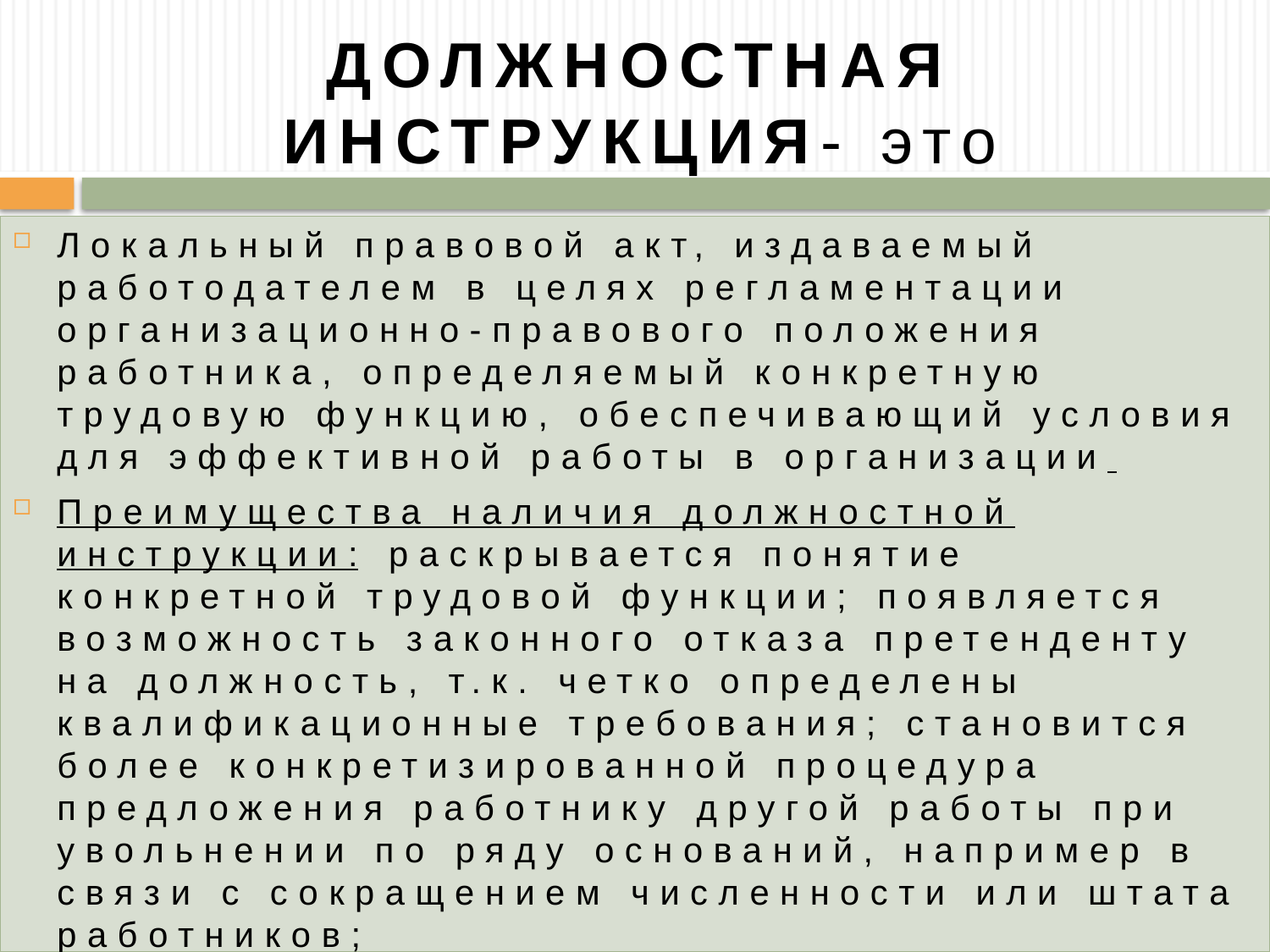

# ДОЛЖНОСТНАЯ ИНСТРУКЦИЯ- это
Локальный правовой акт, издаваемый работодателем в целях регламентации организационно-правового положения работника, определяемый конкретную трудовую функцию, обеспечивающий условия для эффективной работы в организации
Преимущества наличия должностной инструкции: раскрывается понятие конкретной трудовой функции; появляется возможность законного отказа претенденту на должность, т.к. четко определены квалификационные требования; становится более конкретизированной процедура предложения работнику другой работы при увольнении по ряду оснований, например в связи с сокращением численности или штата работников;